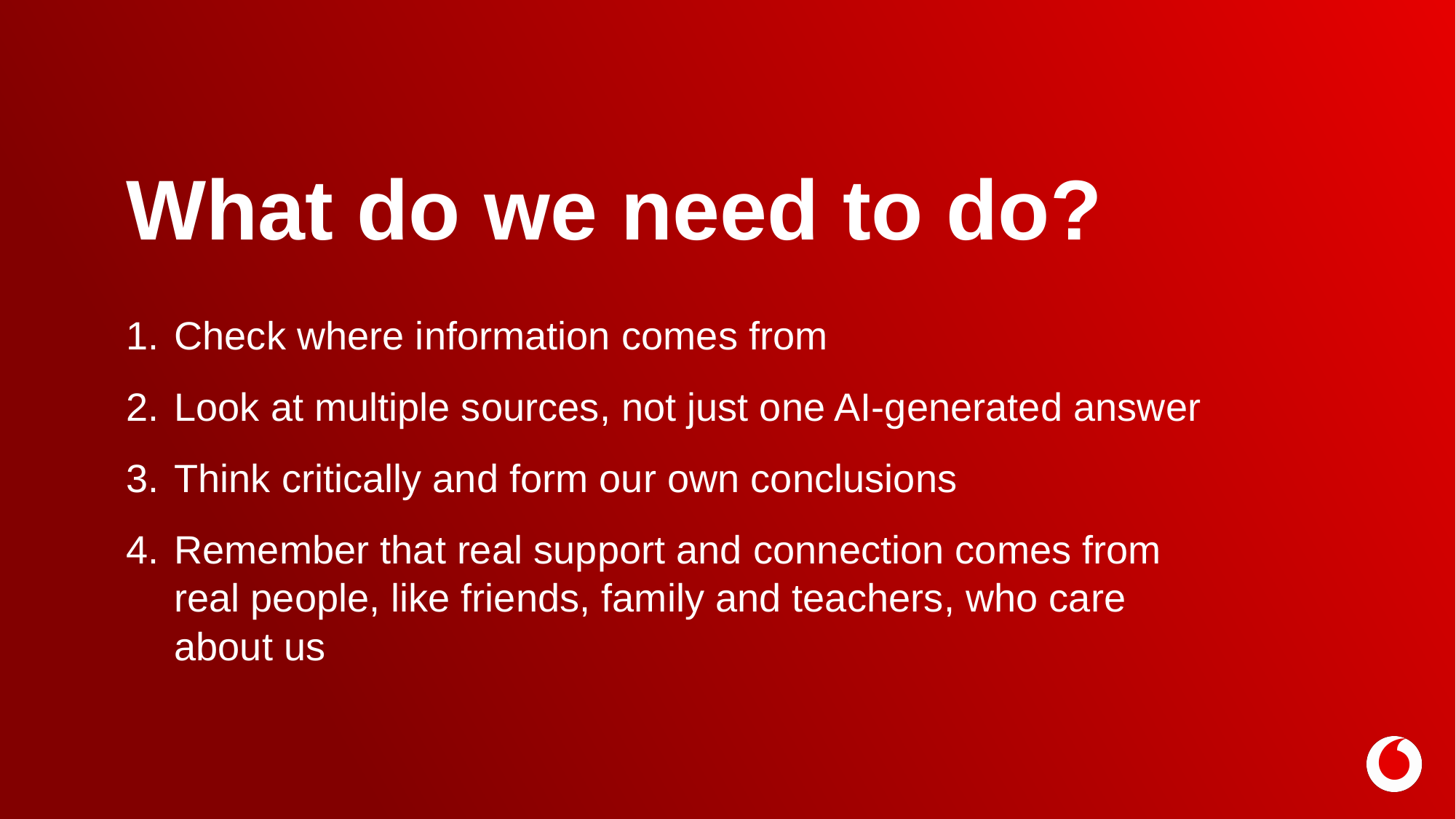

What do we need to do?
Check where information comes from
Look at multiple sources, not just one AI-generated answer
Think critically and form our own conclusions
Remember that real support and connection comes from real people, like friends, family and teachers, who care about us